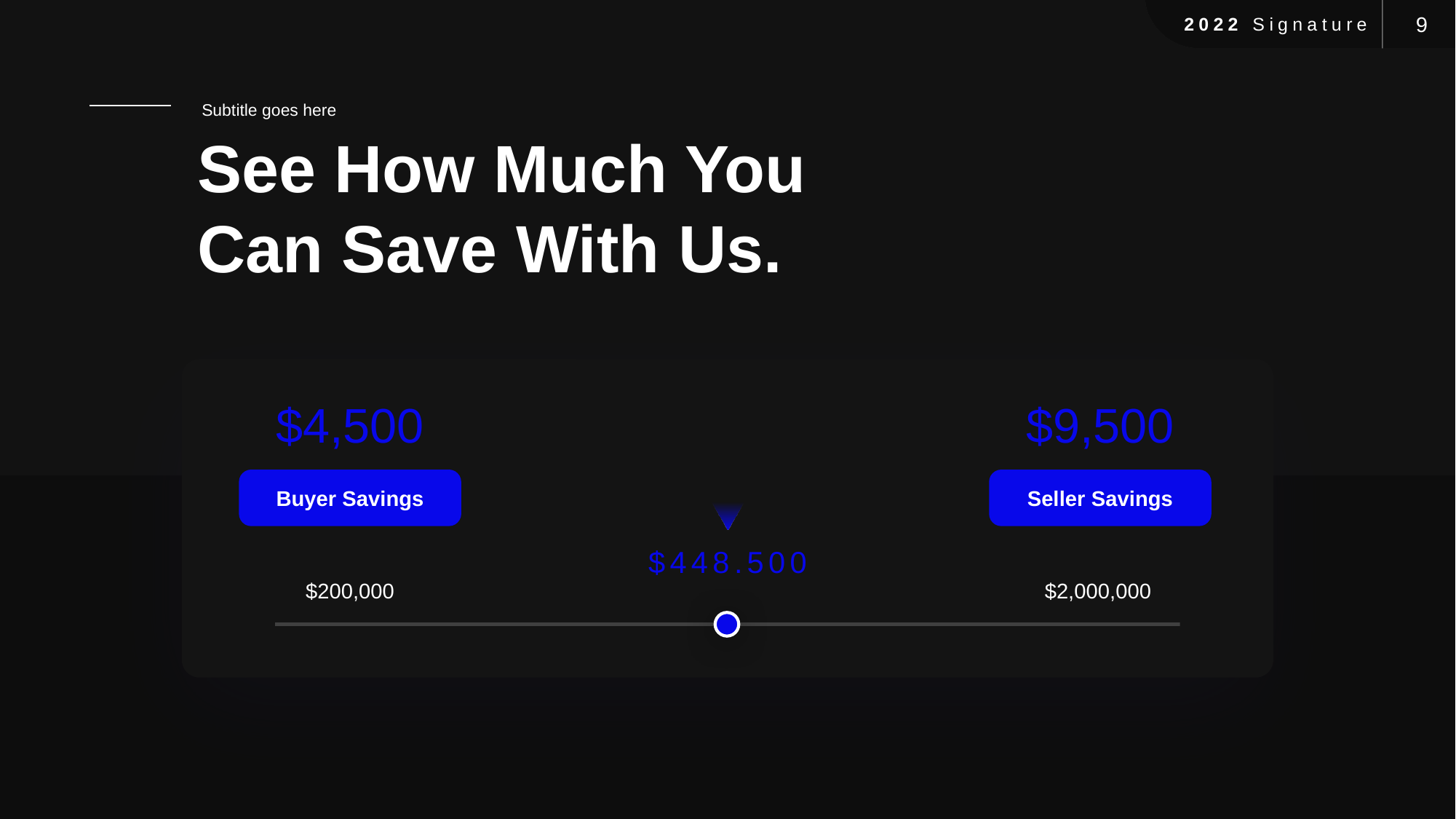

9
2022 Signature
Subtitle goes here
See How Much You Can Save With Us.

$4,500
$9,500

Buyer Savings

Seller Savings

$448.500
$200,000
$2,000,000